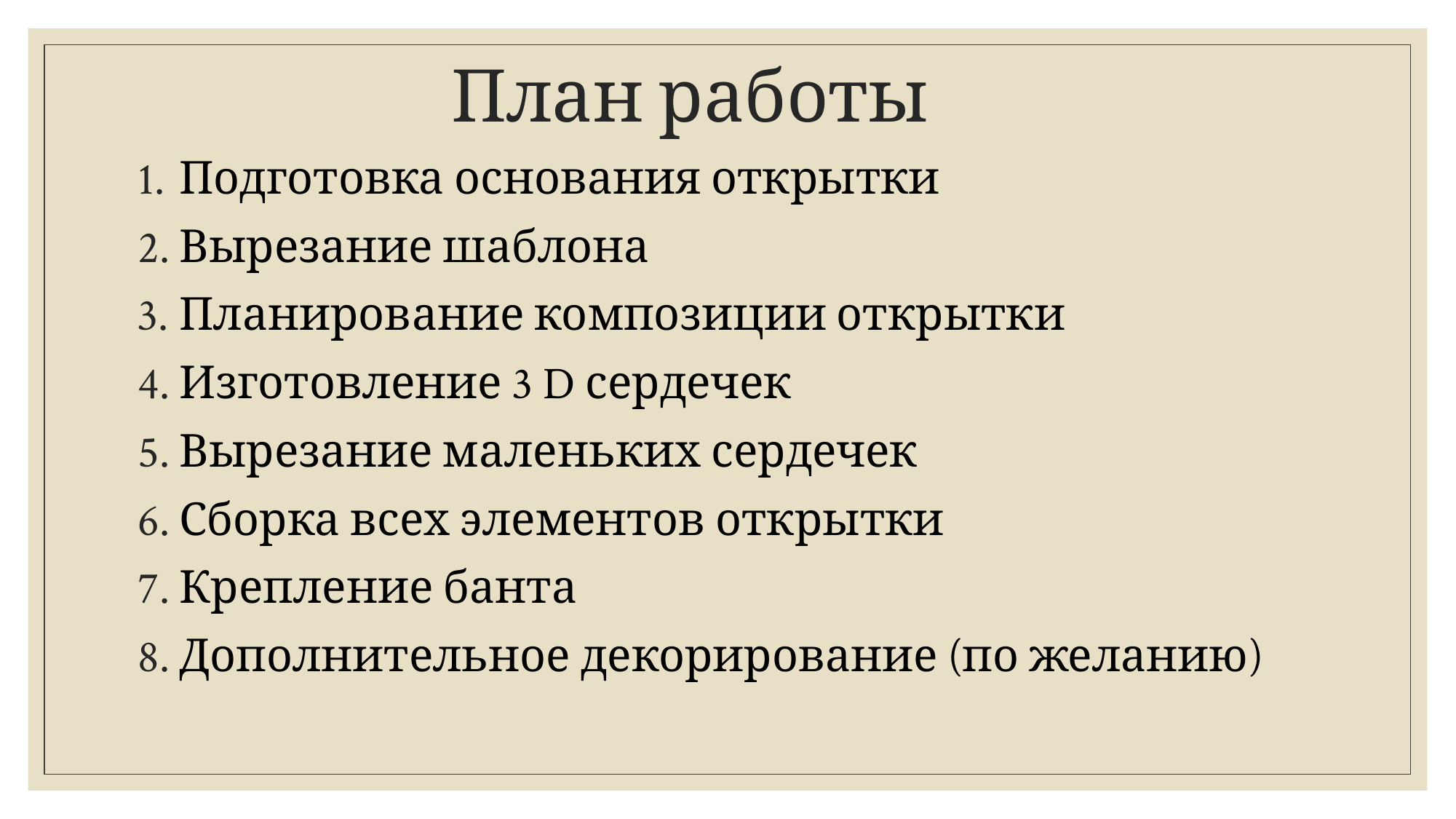

# План работы
Подготовка основания открытки
Вырезание шаблона
Планирование композиции открытки
Изготовление 3 D сердечек
Вырезание маленьких сердечек
Сборка всех элементов открытки
Крепление банта
Дополнительное декорирование (по желанию)